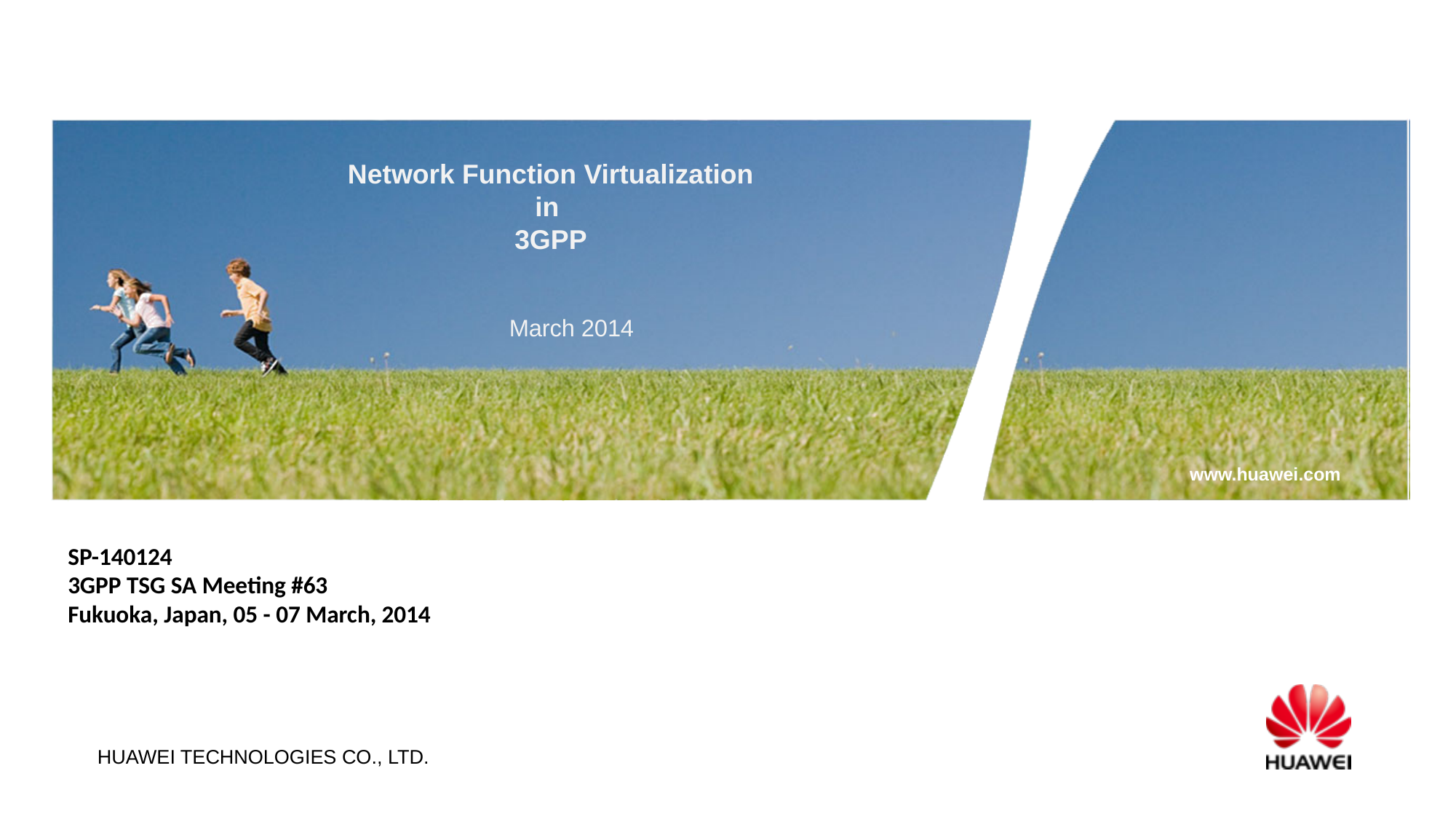

# Network Function Virtualization in 3GPP March 2014
SP-140124
3GPP TSG SA Meeting #63
Fukuoka, Japan, 05 - 07 March, 2014